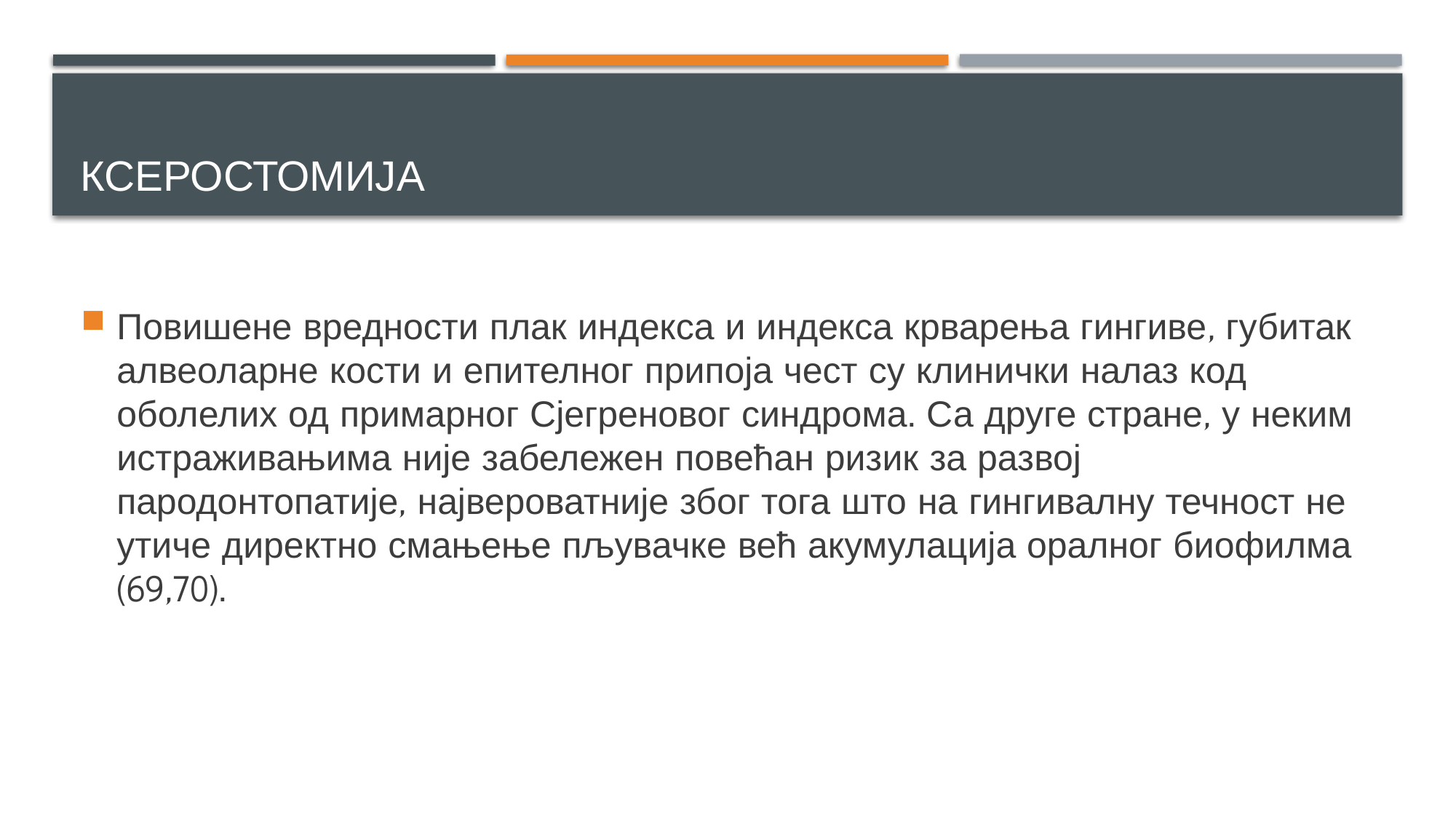

# ксеростомија
Повишене вредности плак индекса и индекса крварења гингиве, губитак алвеоларне кости и епителног припоја чест су клинички налаз код оболелих од примарног Сјегреновог синдрома. Са друге стране, у неким истраживањима није забележен повећан ризик за развој пародонтопатије, највероватније због тога што на гингивалну течност не утиче директно смањење пљувачке већ акумулација оралног биофилма (69,70).